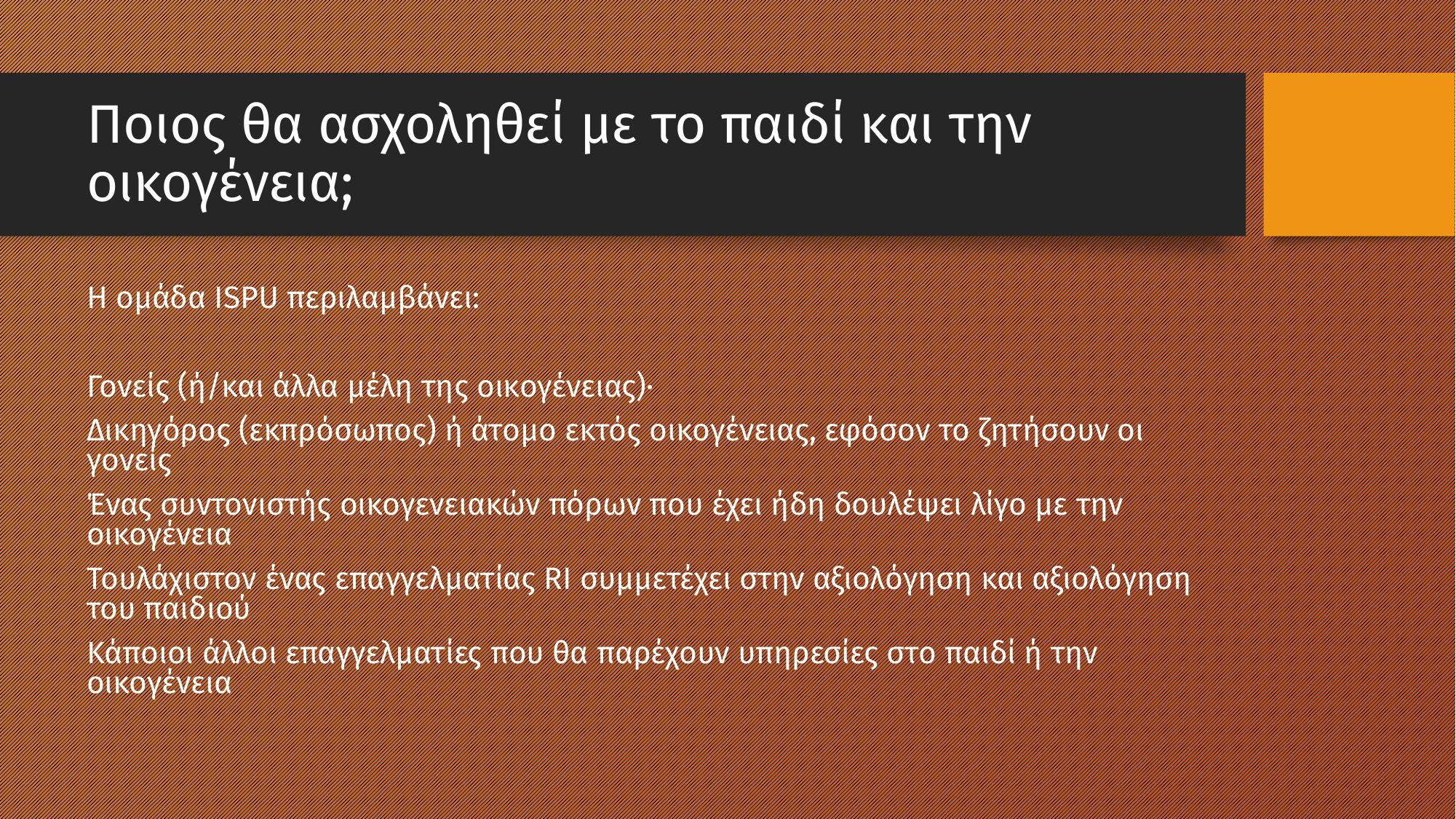

# Ποιος θα ασχοληθεί με το παιδί και την οικογένεια;
Η ομάδα ISPU περιλαμβάνει:

Γονείς (ή/και άλλα μέλη της οικογένειας)·
Δικηγόρος (εκπρόσωπος) ή άτομο εκτός οικογένειας, εφόσον το ζητήσουν οι γονείς
Ένας συντονιστής οικογενειακών πόρων που έχει ήδη δουλέψει λίγο με την οικογένεια
Τουλάχιστον ένας επαγγελματίας RI συμμετέχει στην αξιολόγηση και αξιολόγηση του παιδιού
Κάποιοι άλλοι επαγγελματίες που θα παρέχουν υπηρεσίες στο παιδί ή την οικογένεια